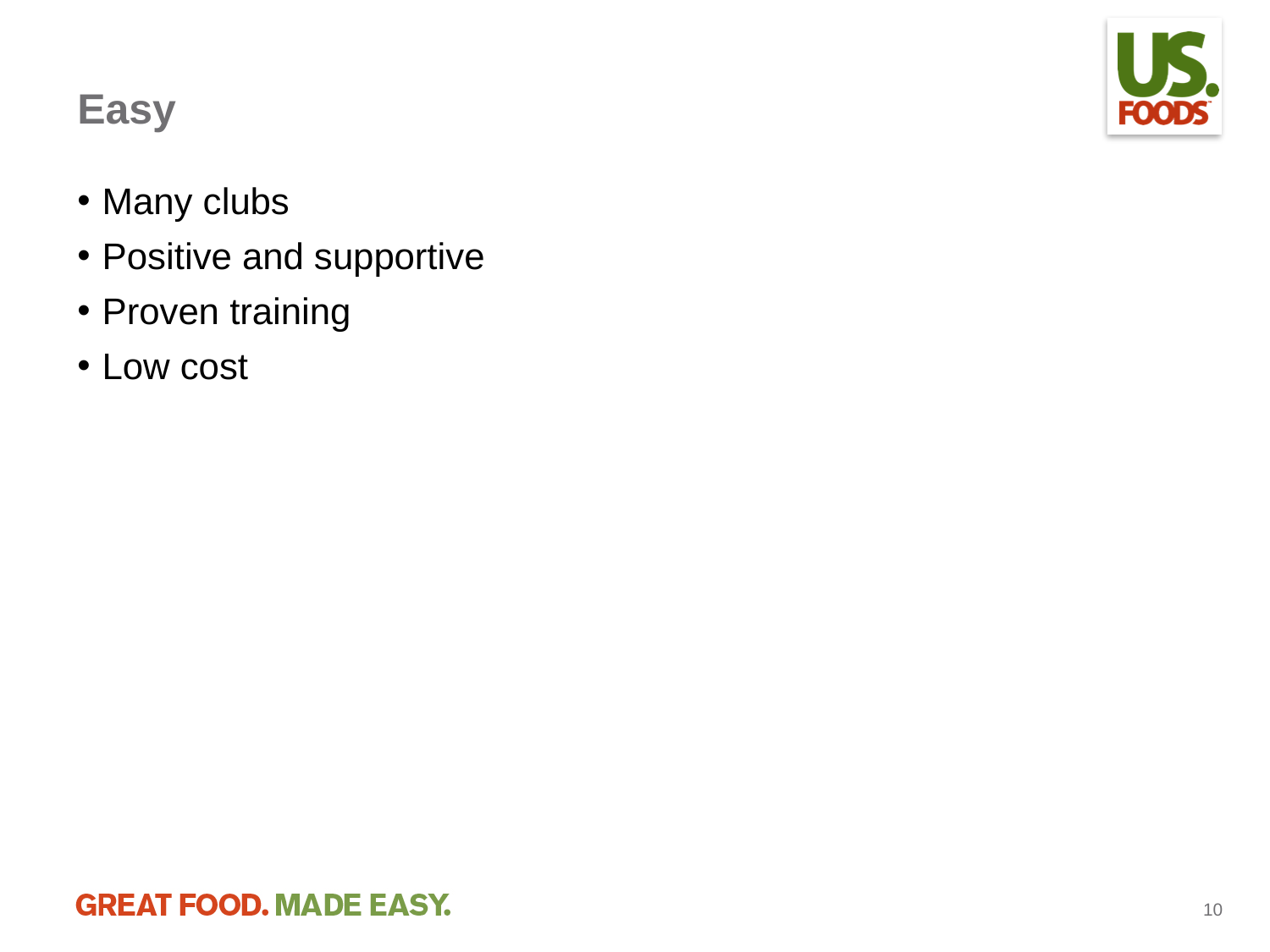

# Easy
Many clubs
Positive and supportive
Proven training
Low cost